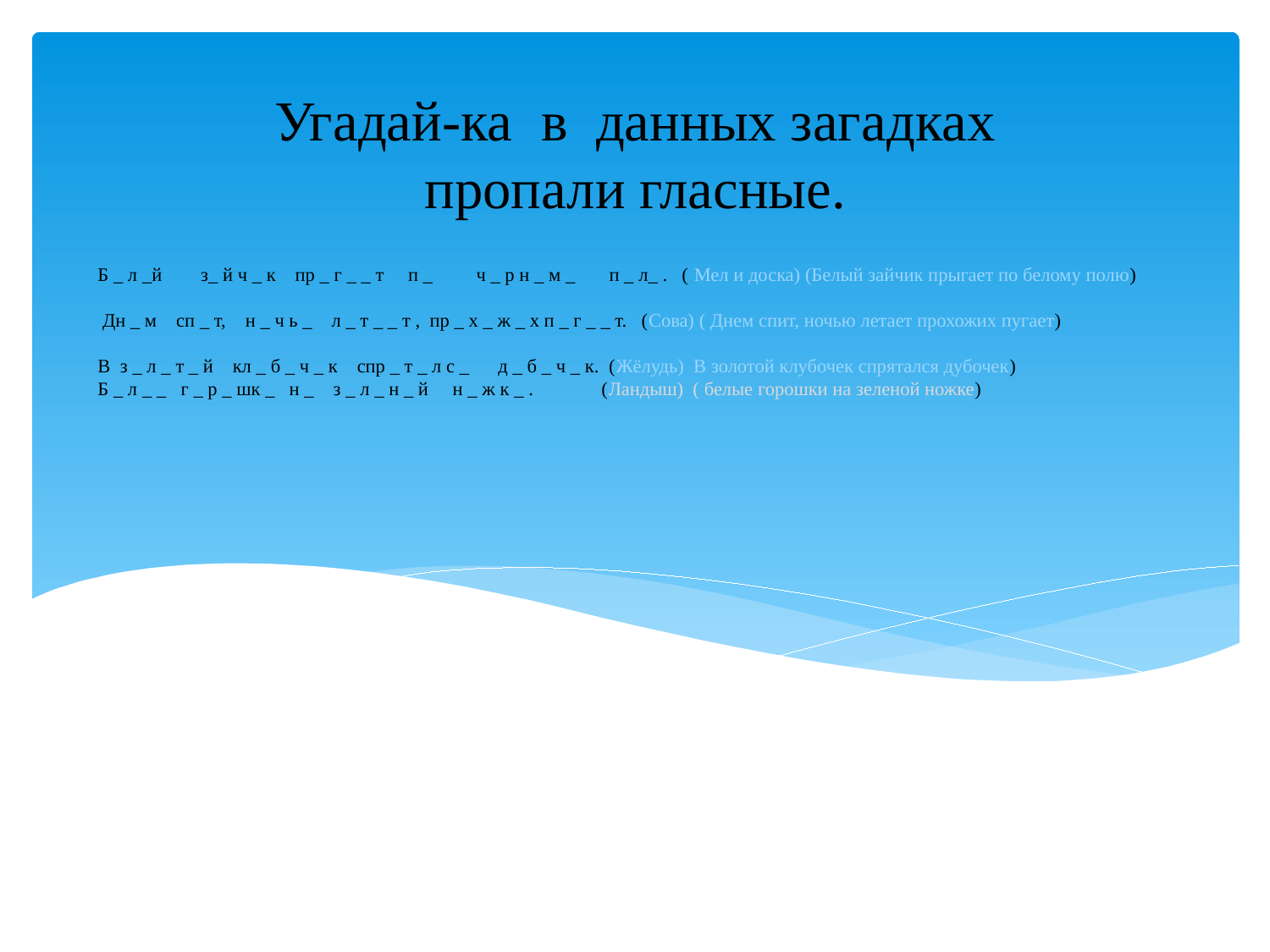

Угадай-ка  в  данных загадках пропали гласные.
# Б _ л _й        з_ й ч _ к    пр _ г _ _ т     п _         ч _ р н _ м _       п _ л_ .   ( Мел и доска) (Белый зайчик прыгает по белому полю) Дн _ м    сп _ т,    н _ ч ь _    л _ т _ _ т ,  пр _ х _ ж _ х п _ г _ _ т.   (Сова) ( Днем спит, ночью летает прохожих пугает) В  з _ л _ т _ й    кл _ б _ ч _ к    спр _ т _ л с _      д _ б _ ч _ к.  (Жёлудь)  В золотой клубочек спрятался дубочек) Б _ л _ _   г _ р _ шк _   н _    з _ л _ н _ й     н _ ж к _ .              (Ландыш)  ( белые горошки на зеленой ножке)